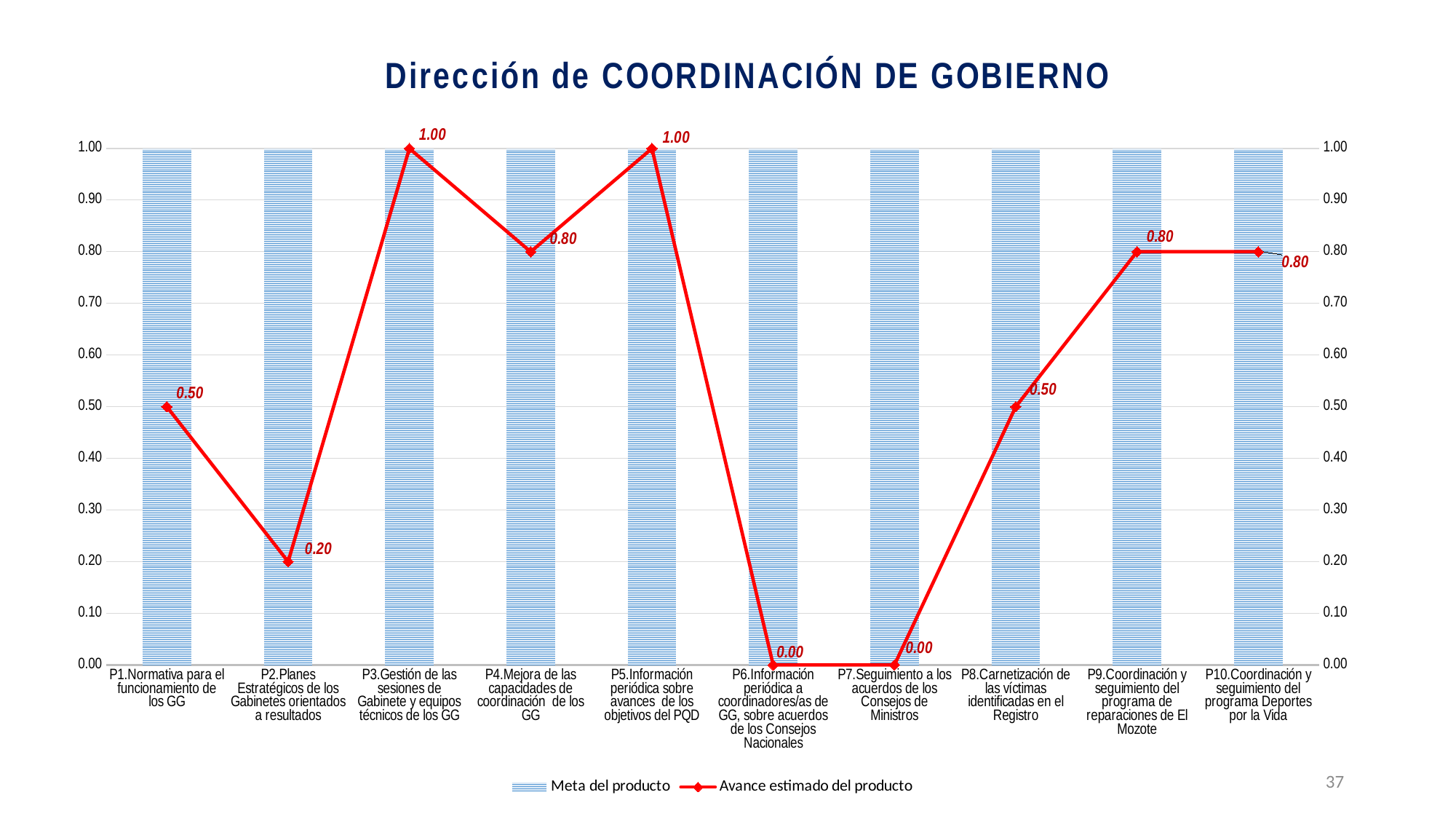

### Chart: Dirección de COORDINACIÓN DE GOBIERNO

| Category |  |  |
|---|---|---|
| P1.Normativa para el funcionamiento de los GG | 1.0 | 0.5 |
| P2.Planes Estratégicos de los Gabinetes orientados a resultados | 1.0 | 0.2 |
| P3.Gestión de las sesiones de Gabinete y equipos técnicos de los GG | 1.0 | 1.0 |
| P4.Mejora de las capacidades de coordinación  de los GG | 1.0 | 0.8 |
| P5.Información periódica sobre avances  de los objetivos del PQD | 1.0 | 1.0 |
| P6.Información periódica a coordinadores/as de GG, sobre acuerdos de los Consejos Nacionales | 1.0 | 0.0 |
| P7.Seguimiento a los acuerdos de los Consejos de Ministros | 1.0 | 0.0 |
| P8.Carnetización de las víctimas identificadas en el Registro | 1.0 | 0.5 |
| P9.Coordinación y seguimiento del programa de reparaciones de El Mozote | 1.0 | 0.8 |
| P10.Coordinación y seguimiento del programa Deportes por la Vida | 1.0 | 0.8 |
37